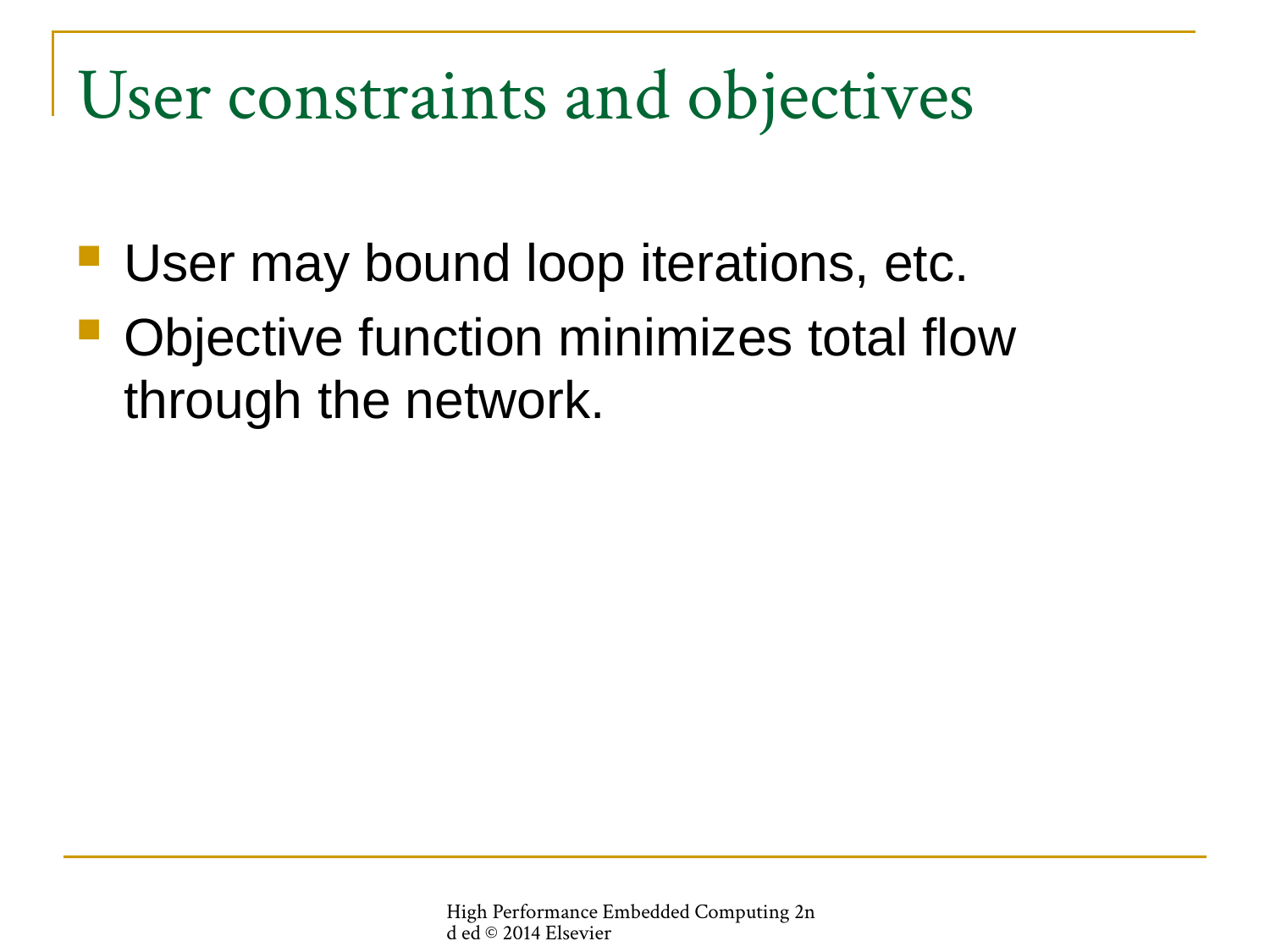

# User constraints and objectives
User may bound loop iterations, etc.
Objective function minimizes total flow through the network.
High Performance Embedded Computing 2nd ed © 2014 Elsevier